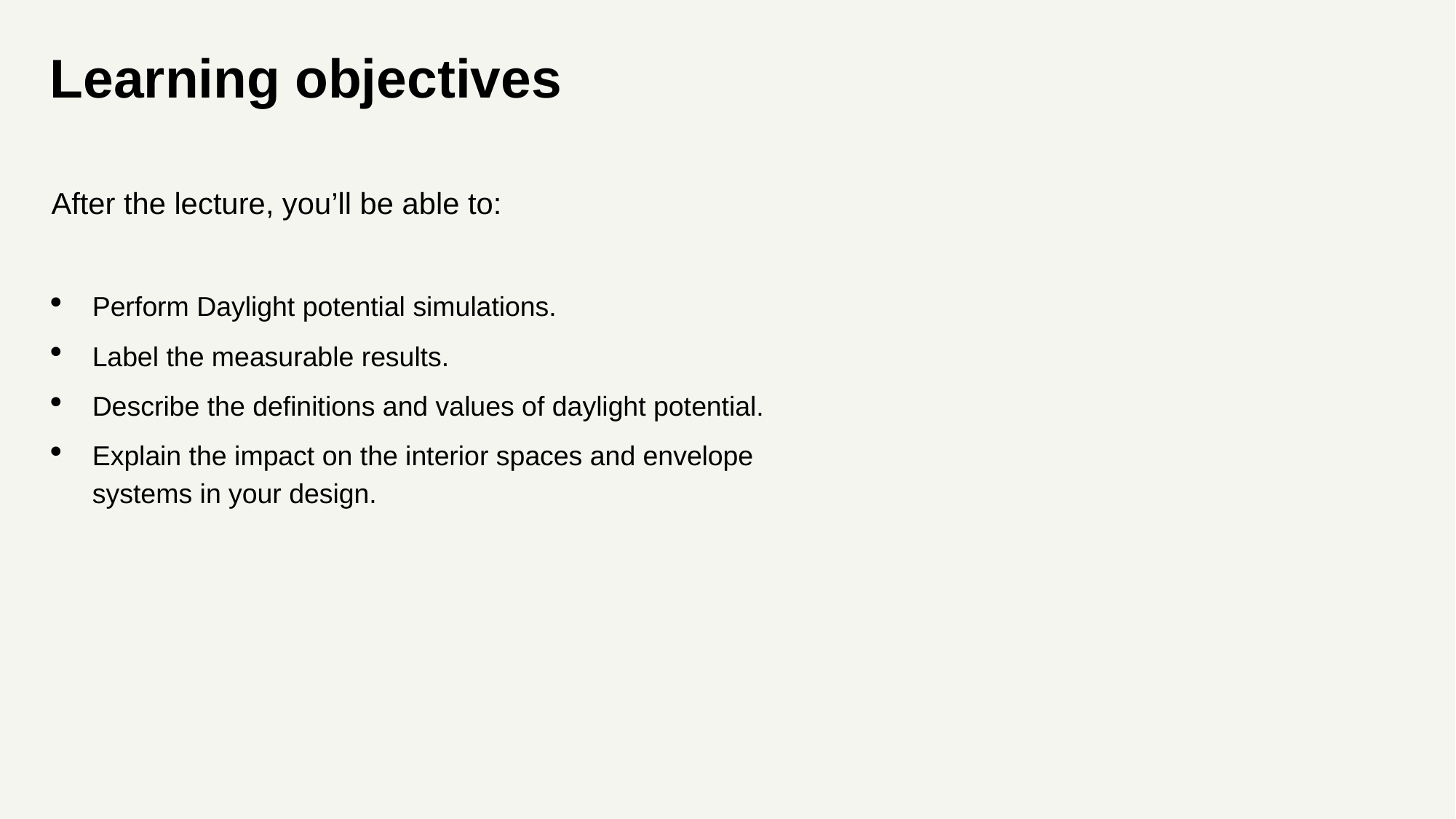

# Learning objectives
After the lecture, you’ll be able to:

Perform Daylight potential simulations.
Label the measurable results.
Describe the definitions and values of daylight potential.
Explain the impact on the interior spaces and envelope systems in your design.